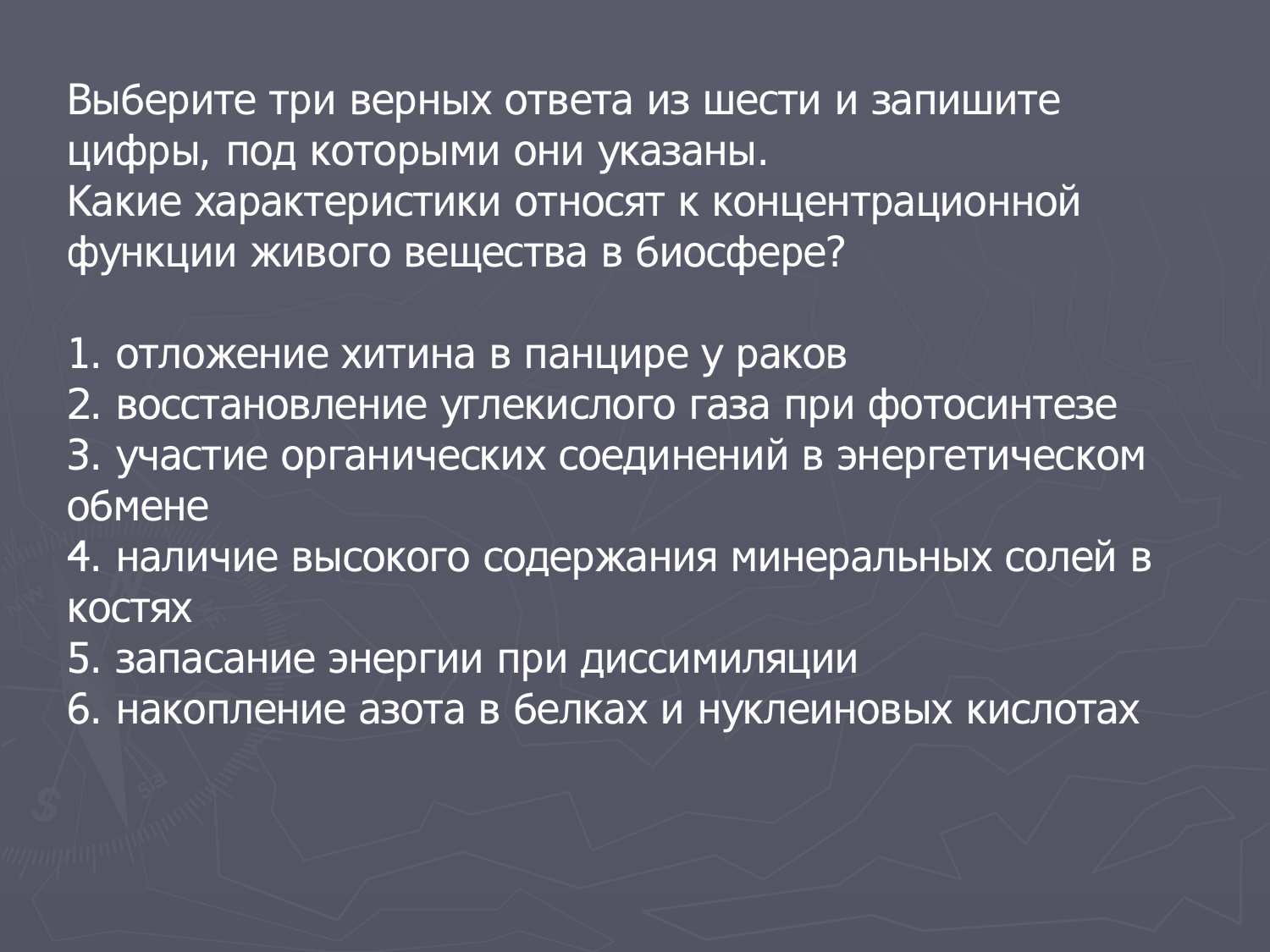

Выберите три верных ответа из шести и запишите цифры, под которыми они указаны.
Какие характеристики относят к концентрационной функции живого вещества в биосфере?

1. отложение хитина в панцире у раков
2. восстановление углекислого газа при фотосинтезе
3. участие органических соединений в энергетическом обмене
4. наличие высокого содержания минеральных солей в костях
5. запасание энергии при диссимиляции
6. накопление азота в белках и нуклеиновых кислотах